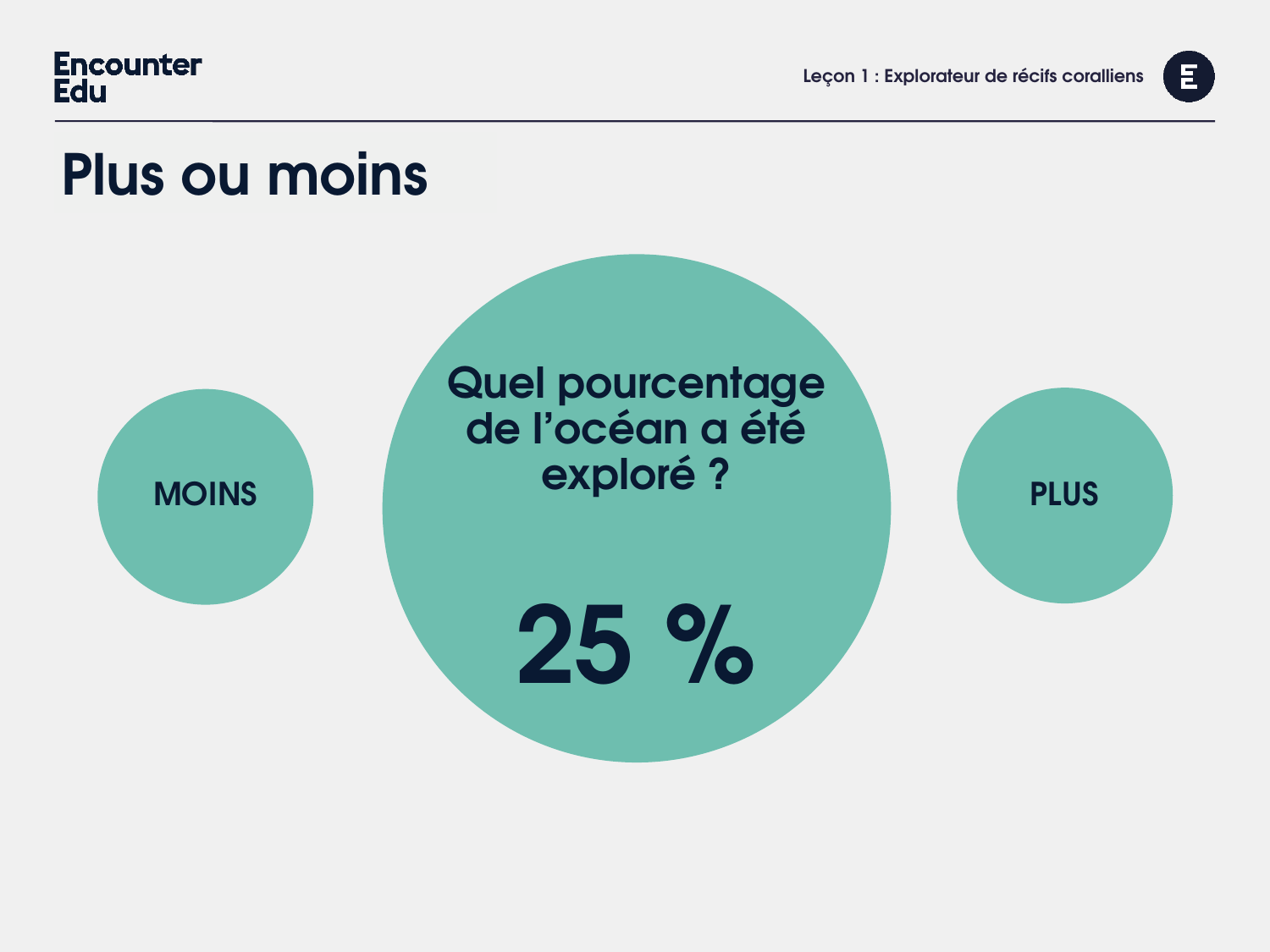

# Leçon 1 : Explorateur de récifs coralliens
Plus ou moins
Quel pourcentage de l’océan a été exploré ?
MOINS
PLUS

25 %